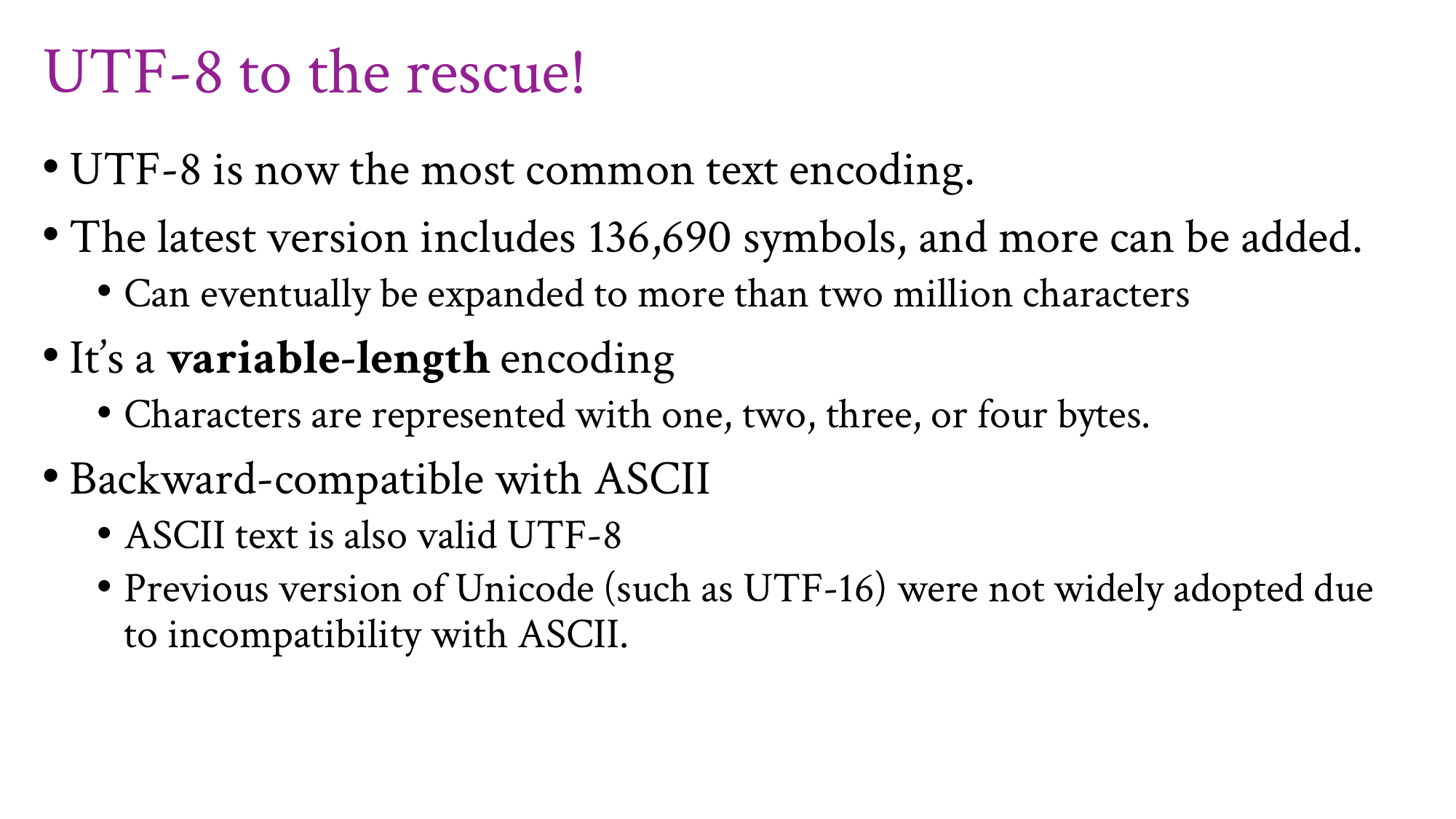

# UTF-8 to the rescue!
UTF-8 is now the most common text encoding.
The latest version includes 136,690 symbols, and more can be added.
Can eventually be expanded to more than two million characters
It’s a variable-length encoding
Characters are represented with one, two, three, or four bytes.
Backward-compatible with ASCII
ASCII text is also valid UTF-8
Previous version of Unicode (such as UTF-16) were not widely adopted due to incompatibility with ASCII.